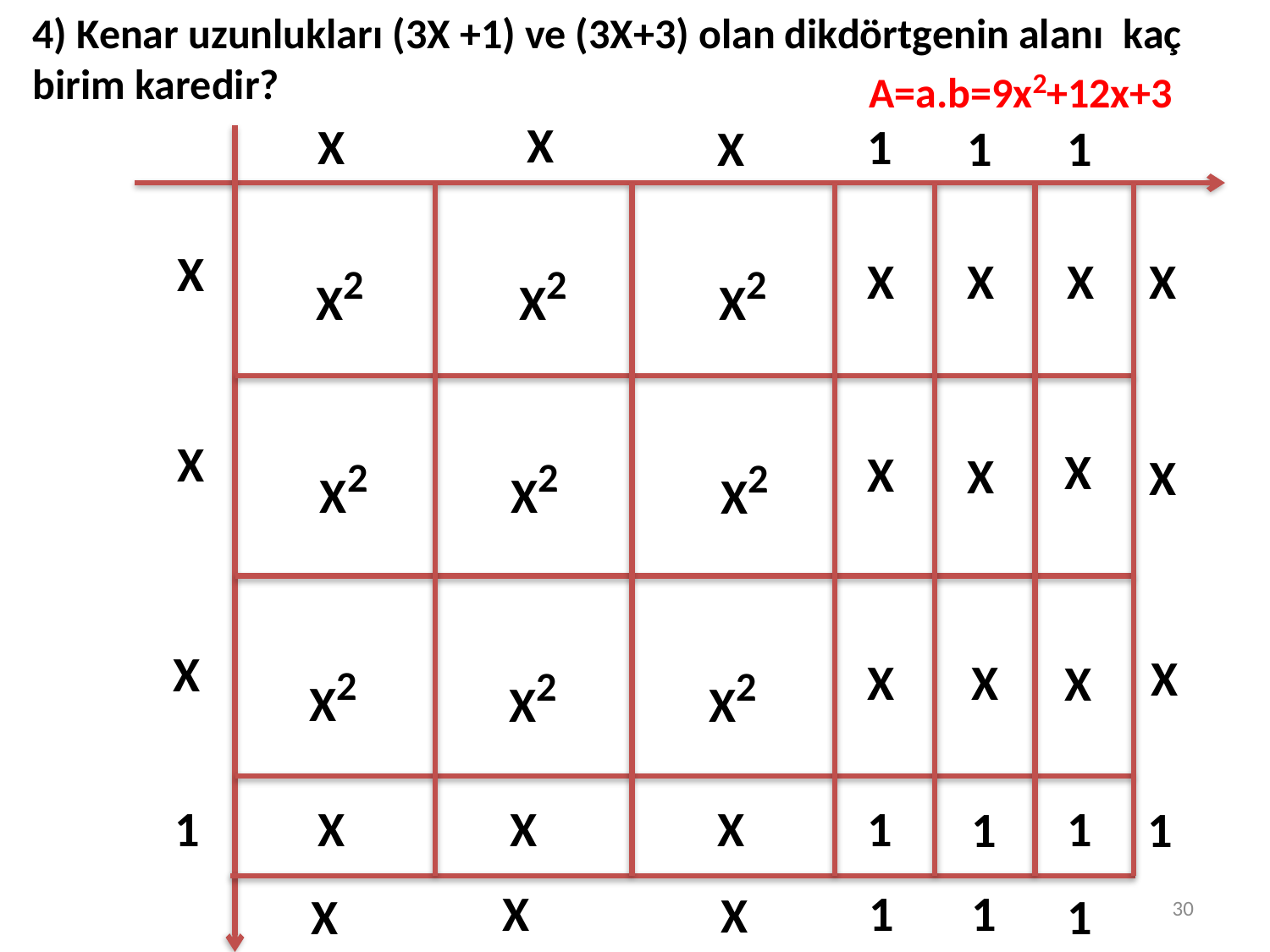

4) Kenar uzunlukları (3X +1) ve (3X+3) olan dikdörtgenin alanı  kaç birim karedir?
A=a.b=9x2+12x+3
X
X
1
X
1
1
X
X2
X2
X2
X
X
X
X
X
X
X2
X
X2
X2
X
X
X
X
X
X2
X
X2
X2
X
1
X
X
X
1
1
1
1
X
1
1
X
X
1
30